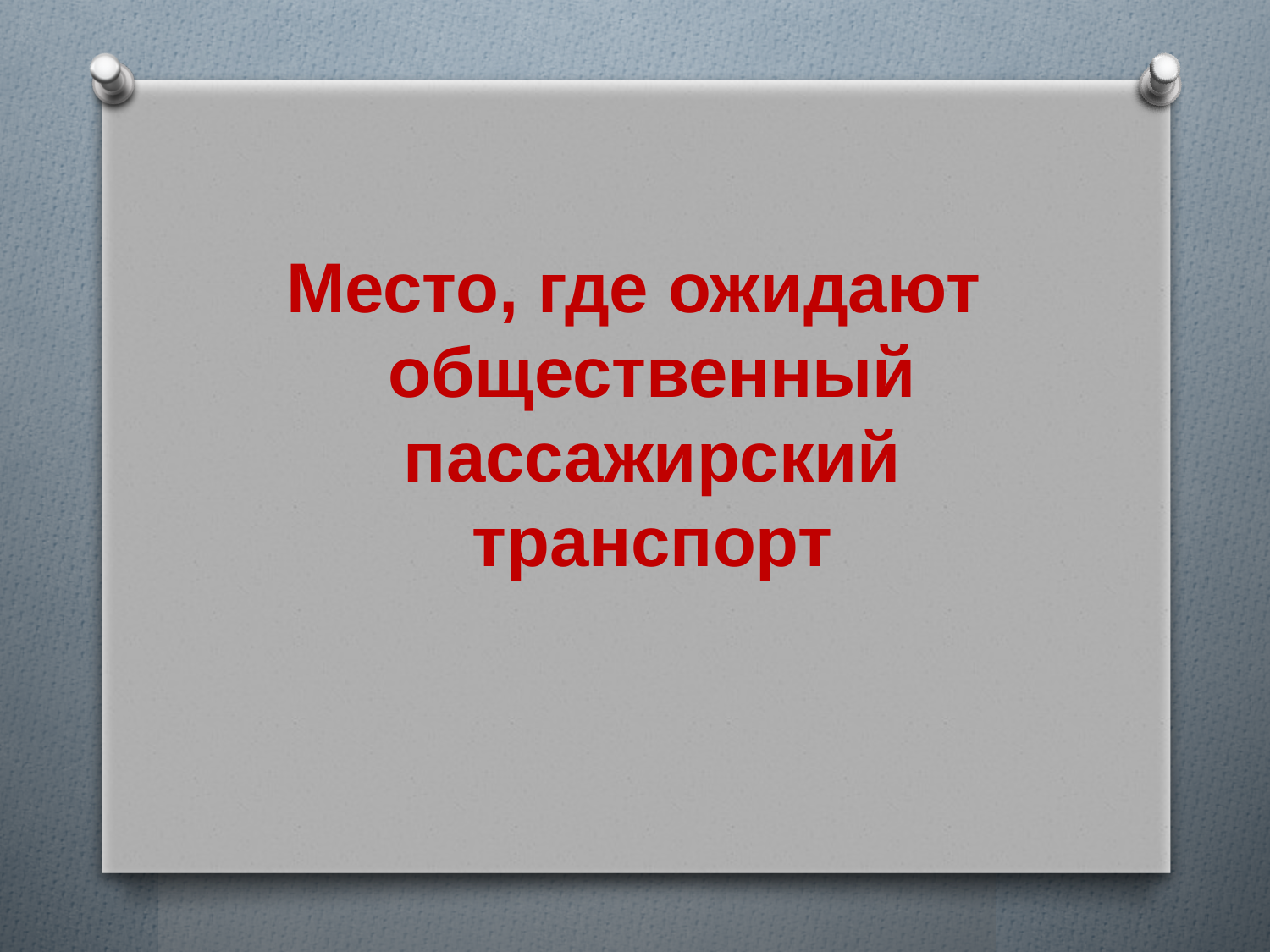

#
Место, где ожидают общественный пассажирский транспорт